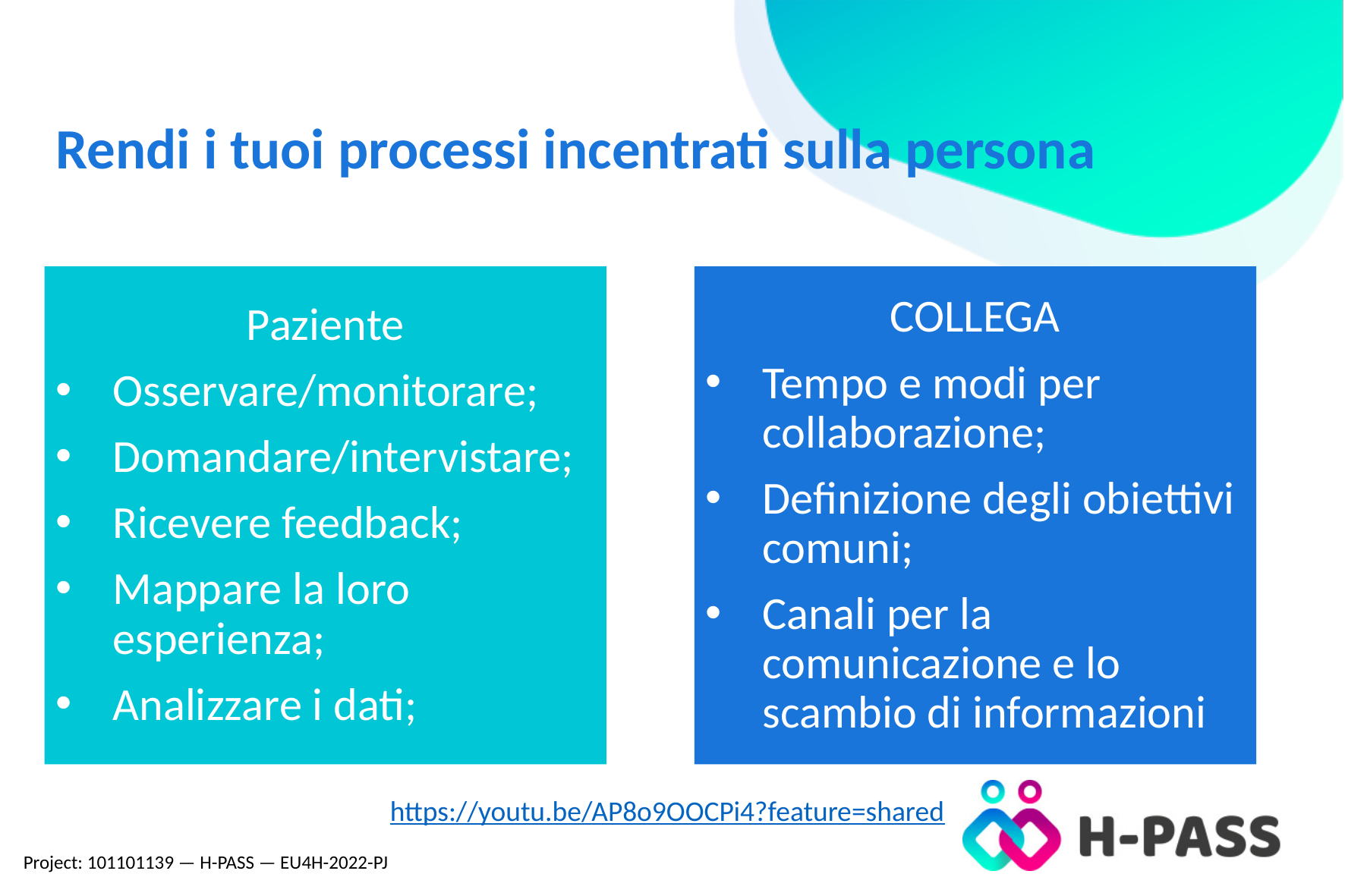

# Rendi i tuoi processi incentrati sulla persona
Paziente
Osservare/monitorare;
Domandare/intervistare;
Ricevere feedback;
Mappare la loro esperienza;
Analizzare i dati;
COLLEGA
Tempo e modi per collaborazione;
Definizione degli obiettivi comuni;
Canali per la comunicazione e lo scambio di informazioni
https://youtu.be/AP8o9OOCPi4?feature=shared
Project: 101101139 — H-PASS — EU4H-2022-PJ